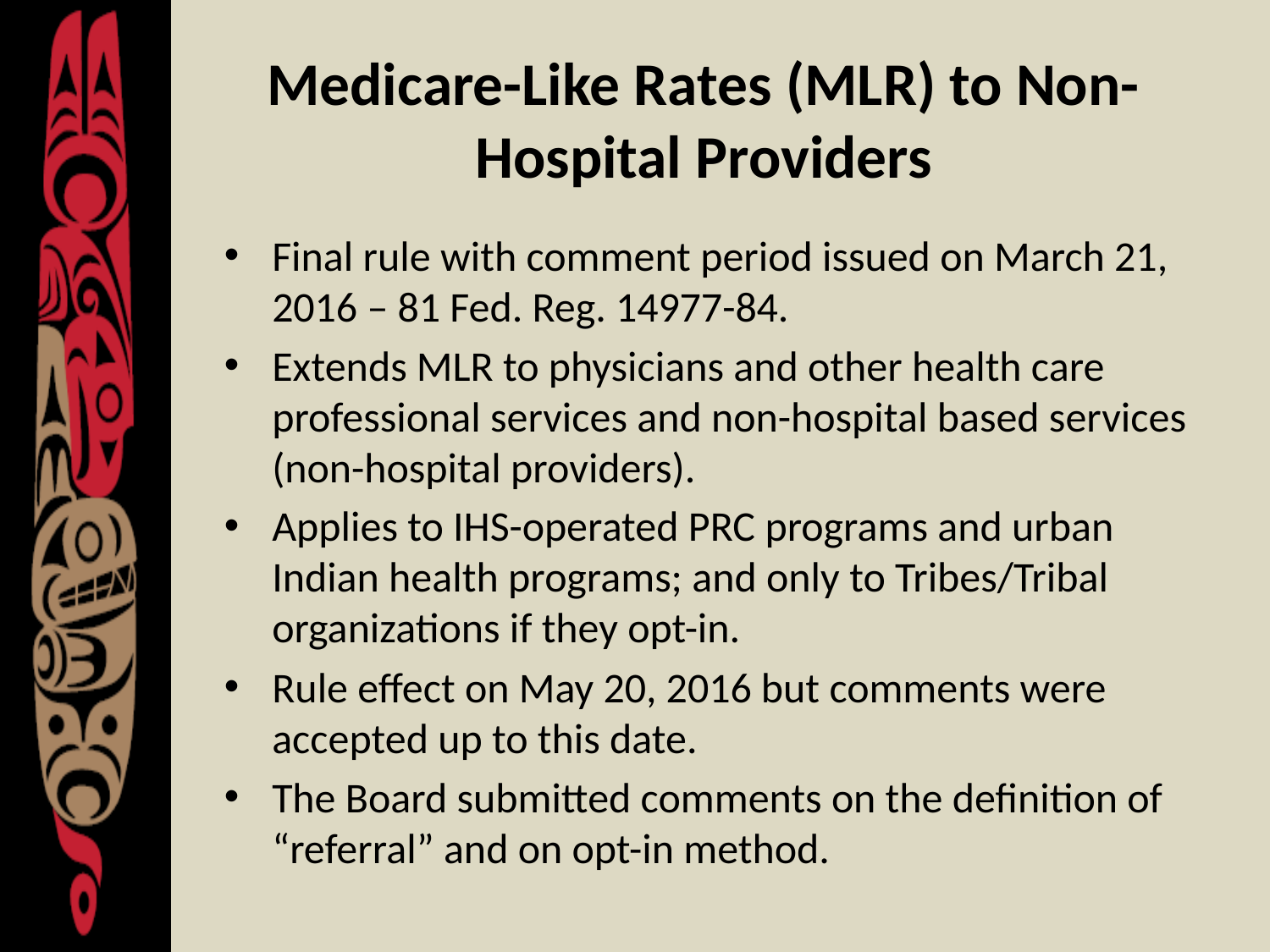

# Medicare-Like Rates (MLR) to Non-Hospital Providers
Final rule with comment period issued on March 21, 2016 – 81 Fed. Reg. 14977-84.
Extends MLR to physicians and other health care professional services and non-hospital based services (non-hospital providers).
Applies to IHS-operated PRC programs and urban Indian health programs; and only to Tribes/Tribal organizations if they opt-in.
Rule effect on May 20, 2016 but comments were accepted up to this date.
The Board submitted comments on the definition of “referral” and on opt-in method.